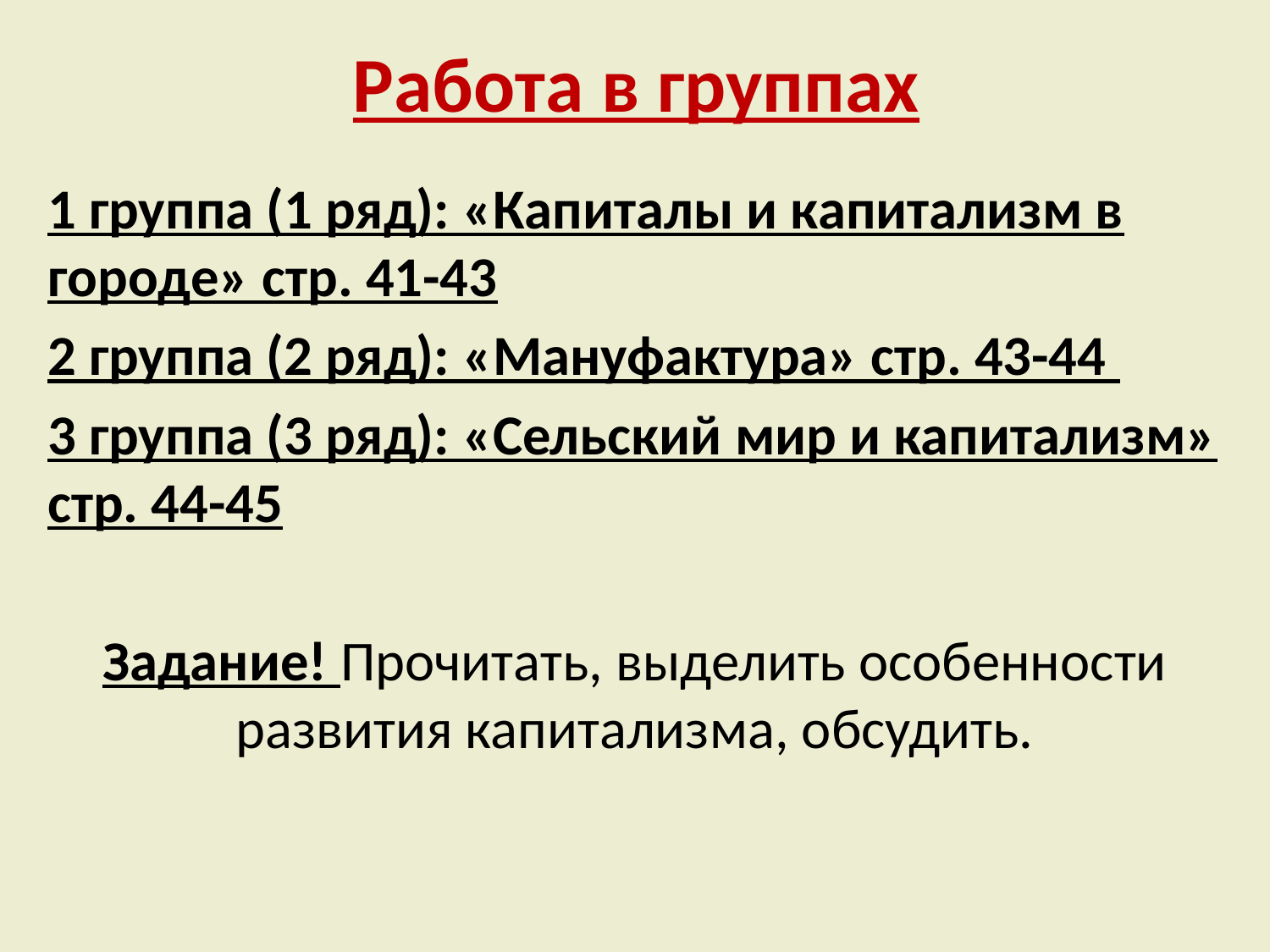

# Работа в группах
1 группа (1 ряд): «Капиталы и капитализм в городе» стр. 41-43
2 группа (2 ряд): «Мануфактура» стр. 43-44
3 группа (3 ряд): «Сельский мир и капитализм» стр. 44-45

Задание! Прочитать, выделить особенности развития капитализма, обсудить.